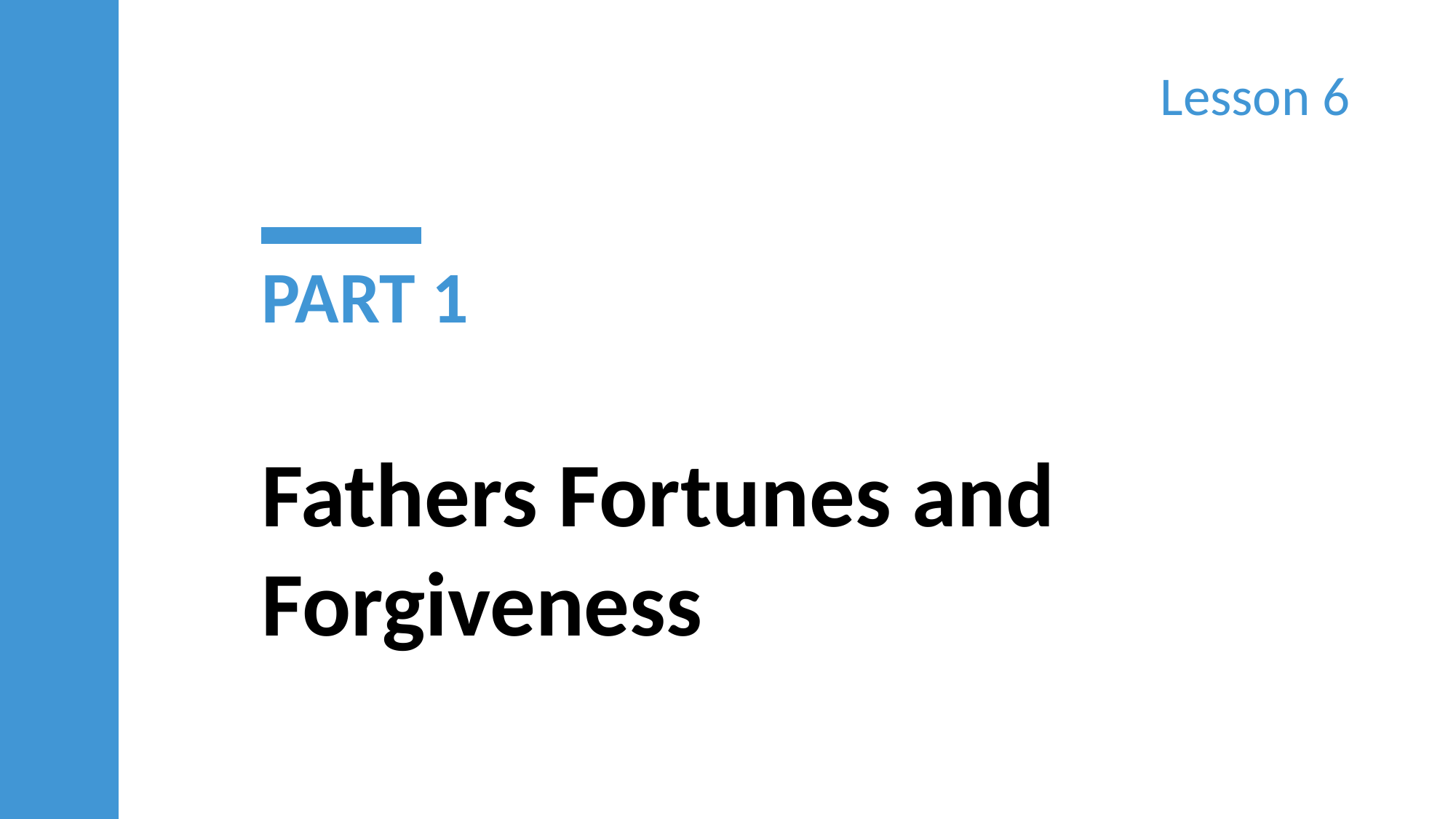

Lesson 6
PART 1
Fathers Fortunes and Forgiveness